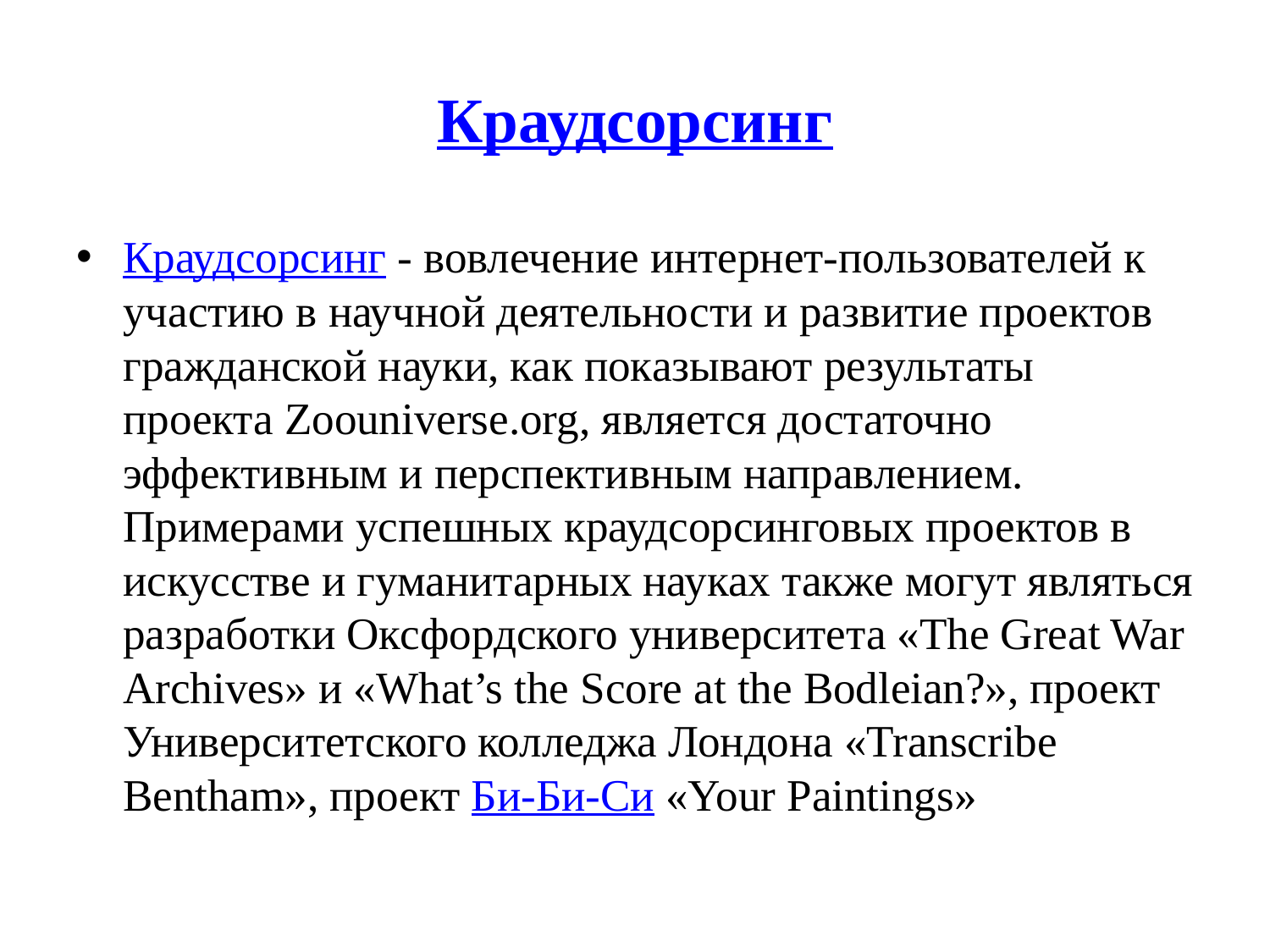

# Краудсорсинг
Краудсорсинг - вовлечение интернет-пользователей к участию в научной деятельности и развитие проектов гражданской науки, как показывают результаты проекта Zoouniverse.org, является достаточно эффективным и перспективным направлением. Примерами успешных краудсорсинговых проектов в искусстве и гуманитарных науках также могут являться разработки Оксфордского университета «The Great War Archives» и «What’s the Score at the Bodleian?», проект Университетского колледжа Лондона «Transcribe Bentham», проект Би-Би-Си «Your Paintings»